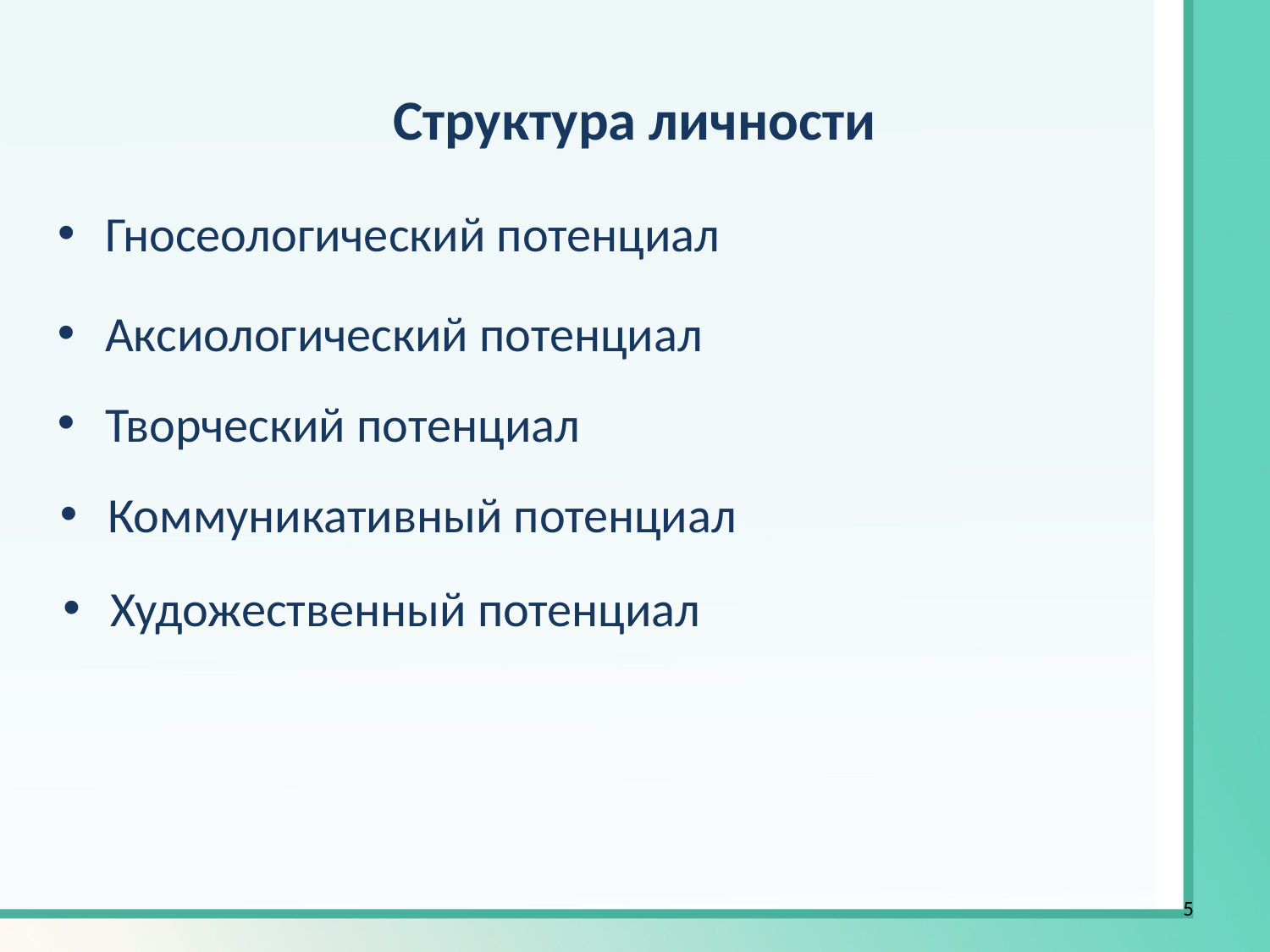

# Структура личности
Гносеологический потенциал
Аксиологический потенциал
Творческий потенциал
Коммуникативный потенциал
Художественный потенциал
5